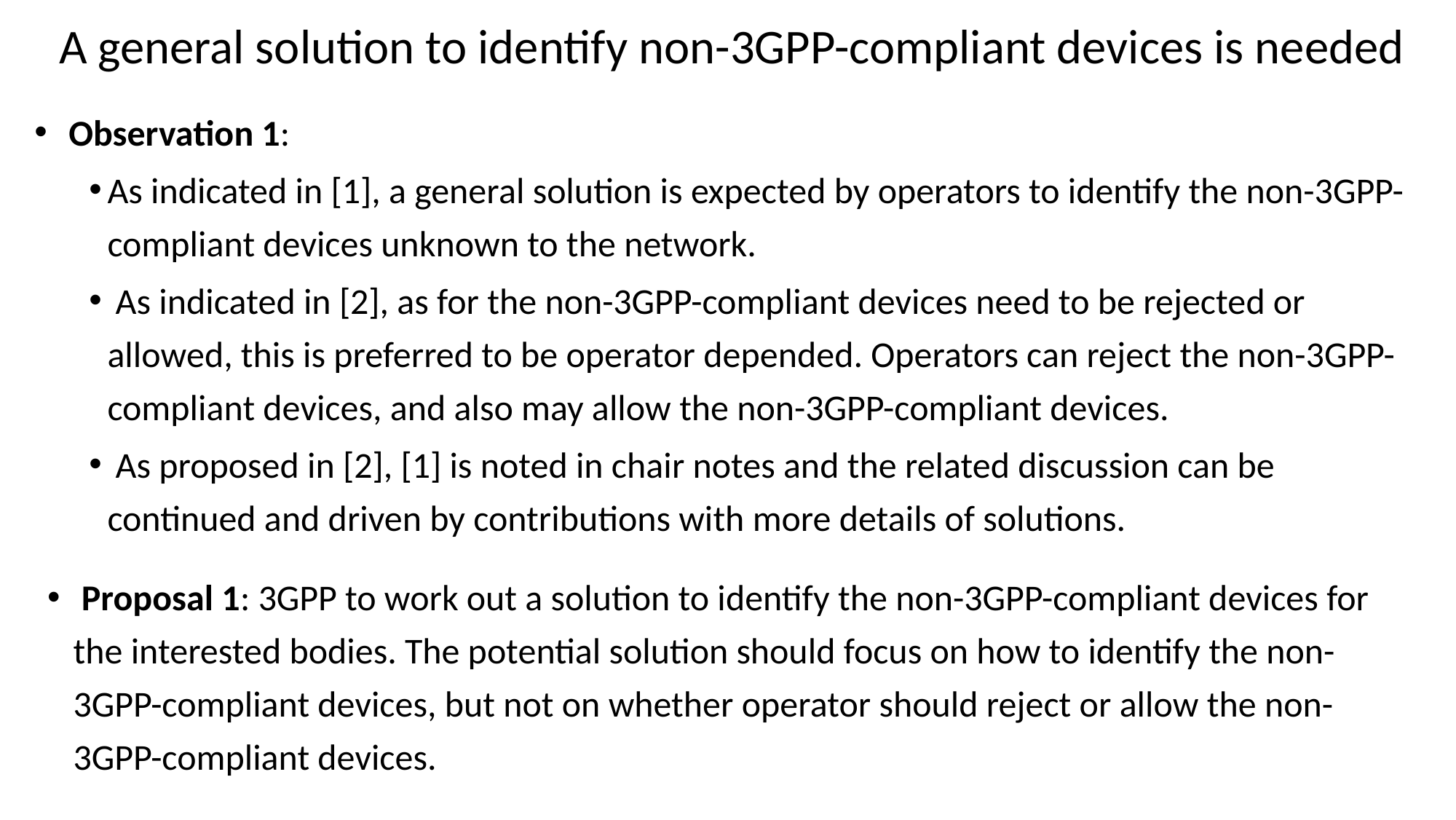

# A general solution to identify non-3GPP-compliant devices is needed
 Observation 1:
As indicated in [1], a general solution is expected by operators to identify the non-3GPP-compliant devices unknown to the network.
 As indicated in [2], as for the non-3GPP-compliant devices need to be rejected or allowed, this is preferred to be operator depended. Operators can reject the non-3GPP-compliant devices, and also may allow the non-3GPP-compliant devices.
 As proposed in [2], [1] is noted in chair notes and the related discussion can be continued and driven by contributions with more details of solutions.
 Proposal 1: 3GPP to work out a solution to identify the non-3GPP-compliant devices for the interested bodies. The potential solution should focus on how to identify the non-3GPP-compliant devices, but not on whether operator should reject or allow the non-3GPP-compliant devices.